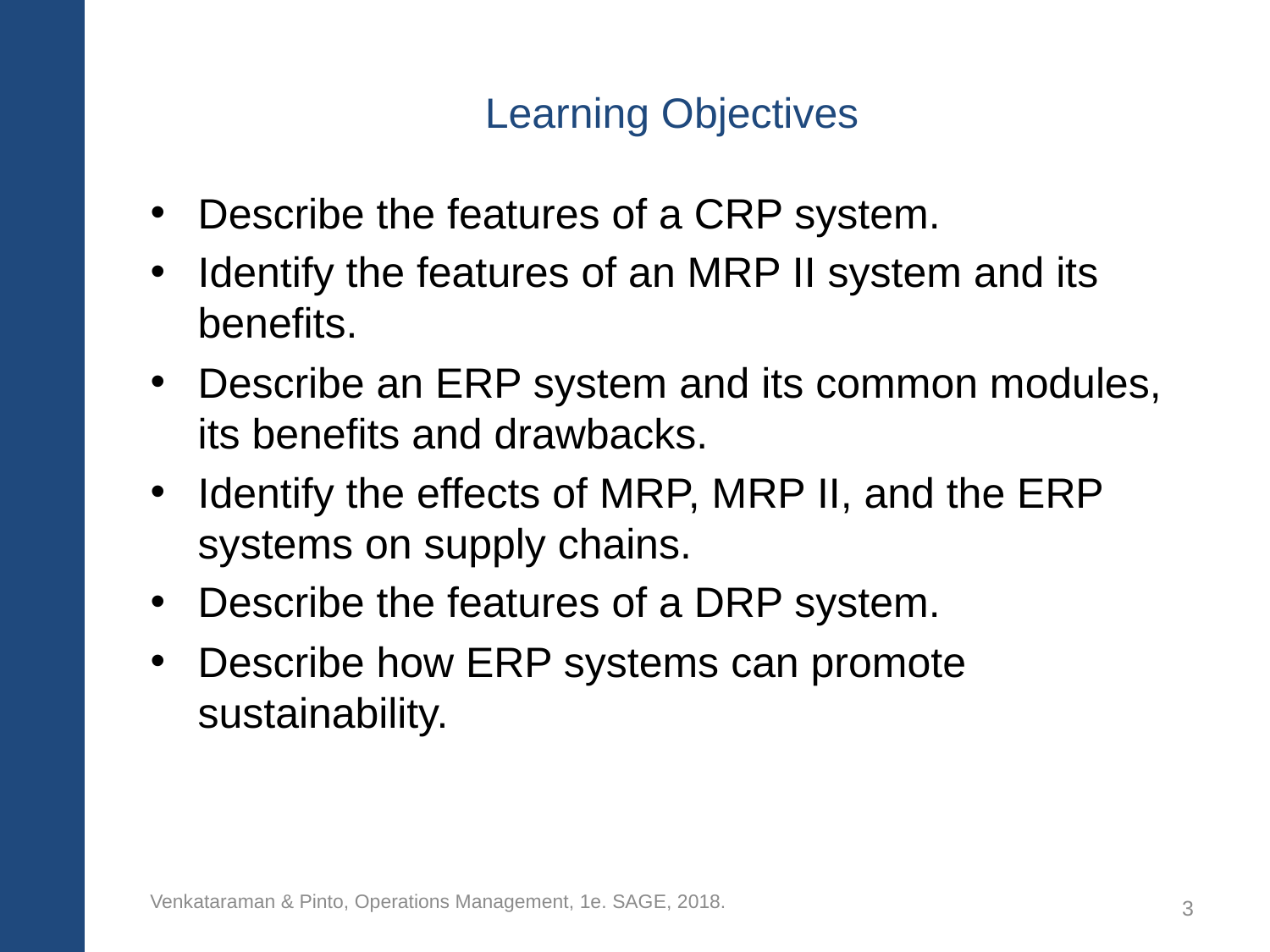

# Learning Objectives
Describe the features of a CRP system.
Identify the features of an MRP II system and its benefits.
Describe an ERP system and its common modules, its benefits and drawbacks.
Identify the effects of MRP, MRP II, and the ERP systems on supply chains.
Describe the features of a DRP system.
Describe how ERP systems can promote sustainability.
Venkataraman & Pinto, Operations Management, 1e. SAGE, 2018.
3